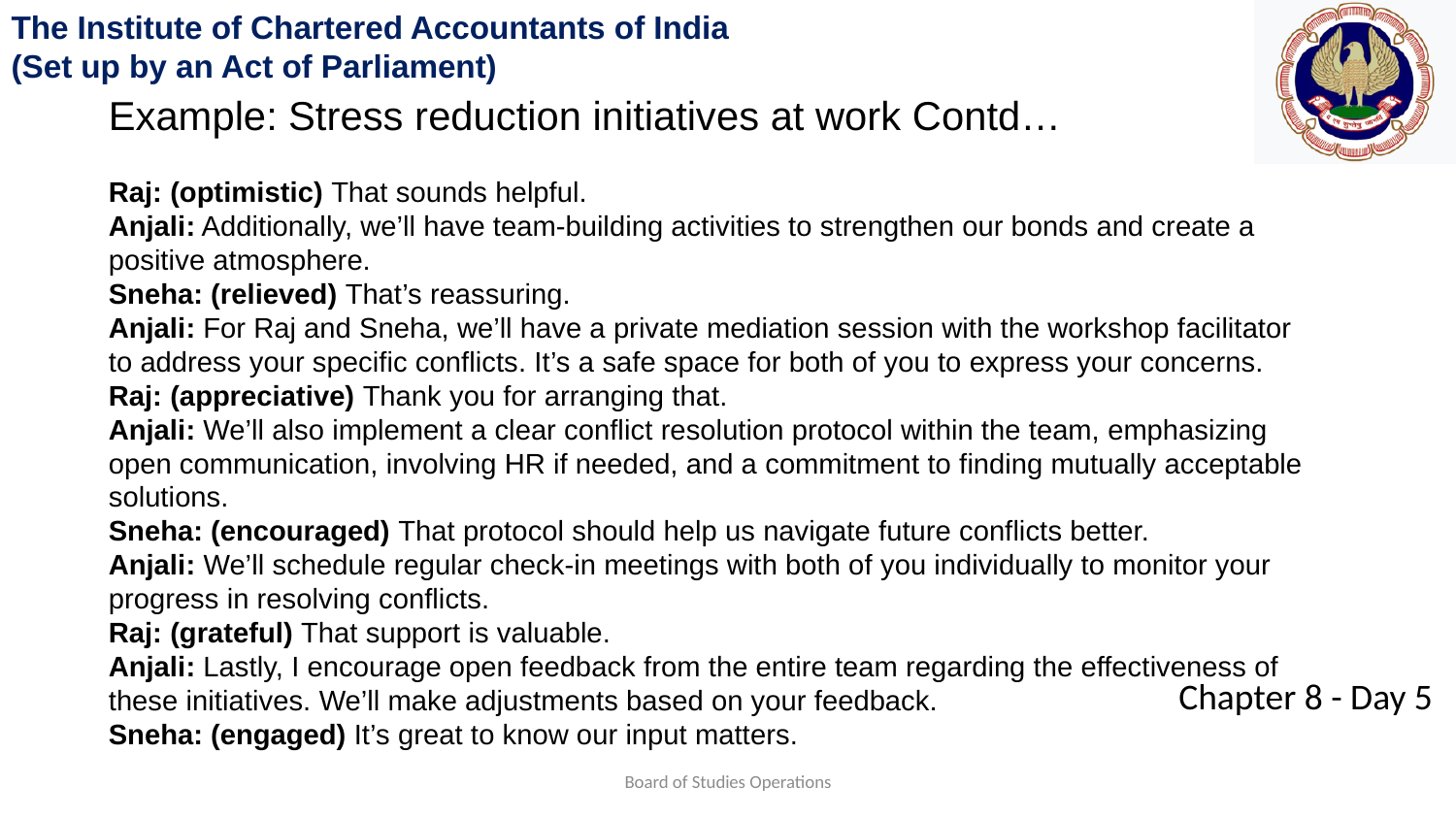

Example: Stress reduction initiatives at work Contd…
Raj: (optimistic) That sounds helpful.
Anjali: Additionally, we’ll have team-building activities to strengthen our bonds and create a positive atmosphere.
Sneha: (relieved) That’s reassuring.
Anjali: For Raj and Sneha, we’ll have a private mediation session with the workshop facilitator to address your specific conflicts. It’s a safe space for both of you to express your concerns.
Raj: (appreciative) Thank you for arranging that.
Anjali: We’ll also implement a clear conflict resolution protocol within the team, emphasizing open communication, involving HR if needed, and a commitment to finding mutually acceptable solutions.
Sneha: (encouraged) That protocol should help us navigate future conflicts better.
Anjali: We’ll schedule regular check-in meetings with both of you individually to monitor your progress in resolving conflicts.
Raj: (grateful) That support is valuable.
Anjali: Lastly, I encourage open feedback from the entire team regarding the effectiveness of these initiatives. We’ll make adjustments based on your feedback.
Sneha: (engaged) It’s great to know our input matters.
Board of Studies Operations